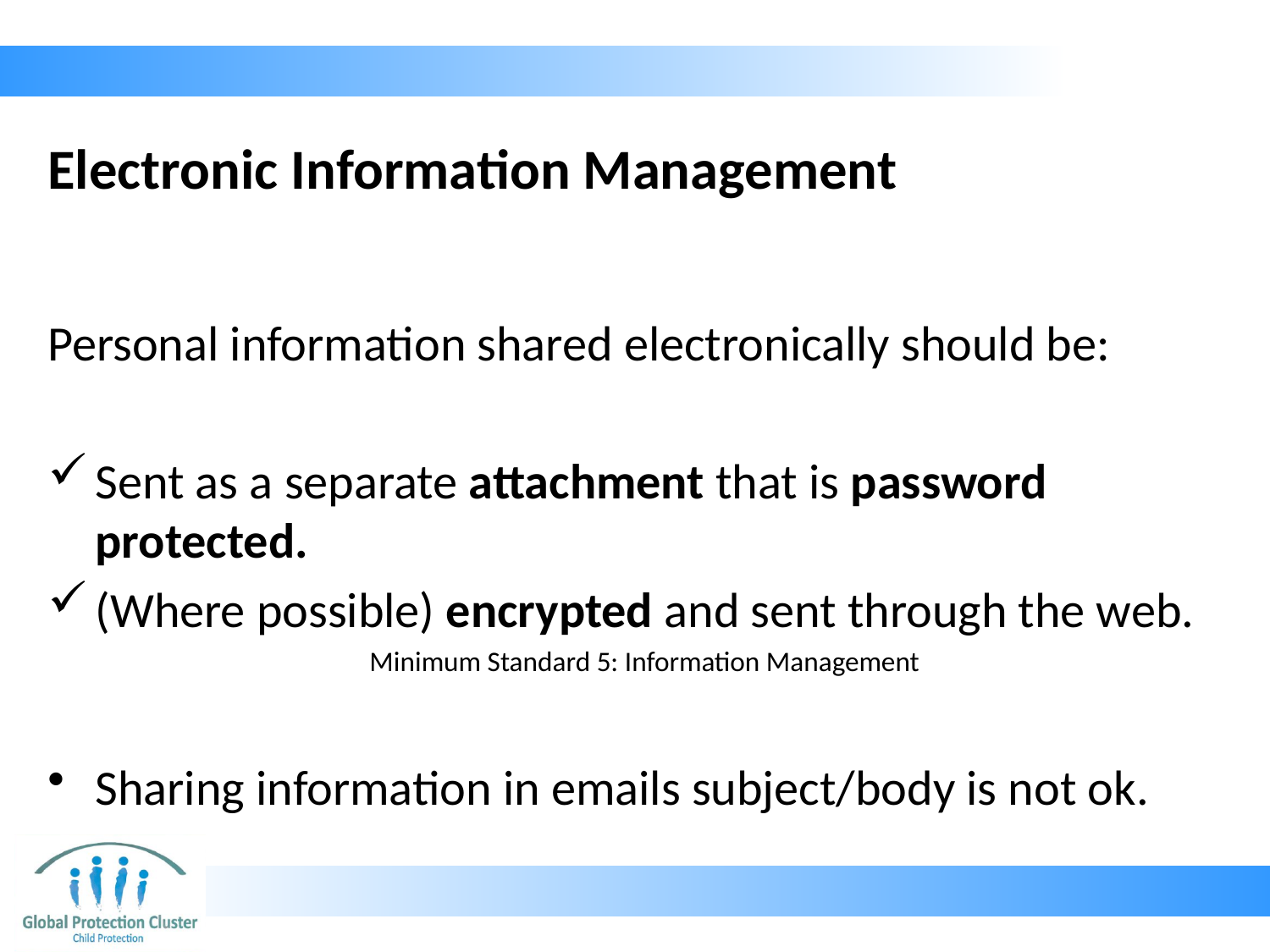

# Electronic Information Management

Personal information shared electronically should be:

Sent as a separate attachment that is password protected.
(Where possible) encrypted and sent through the web.
Minimum Standard 5: Information Management

Sharing information in emails subject/body is not ok.